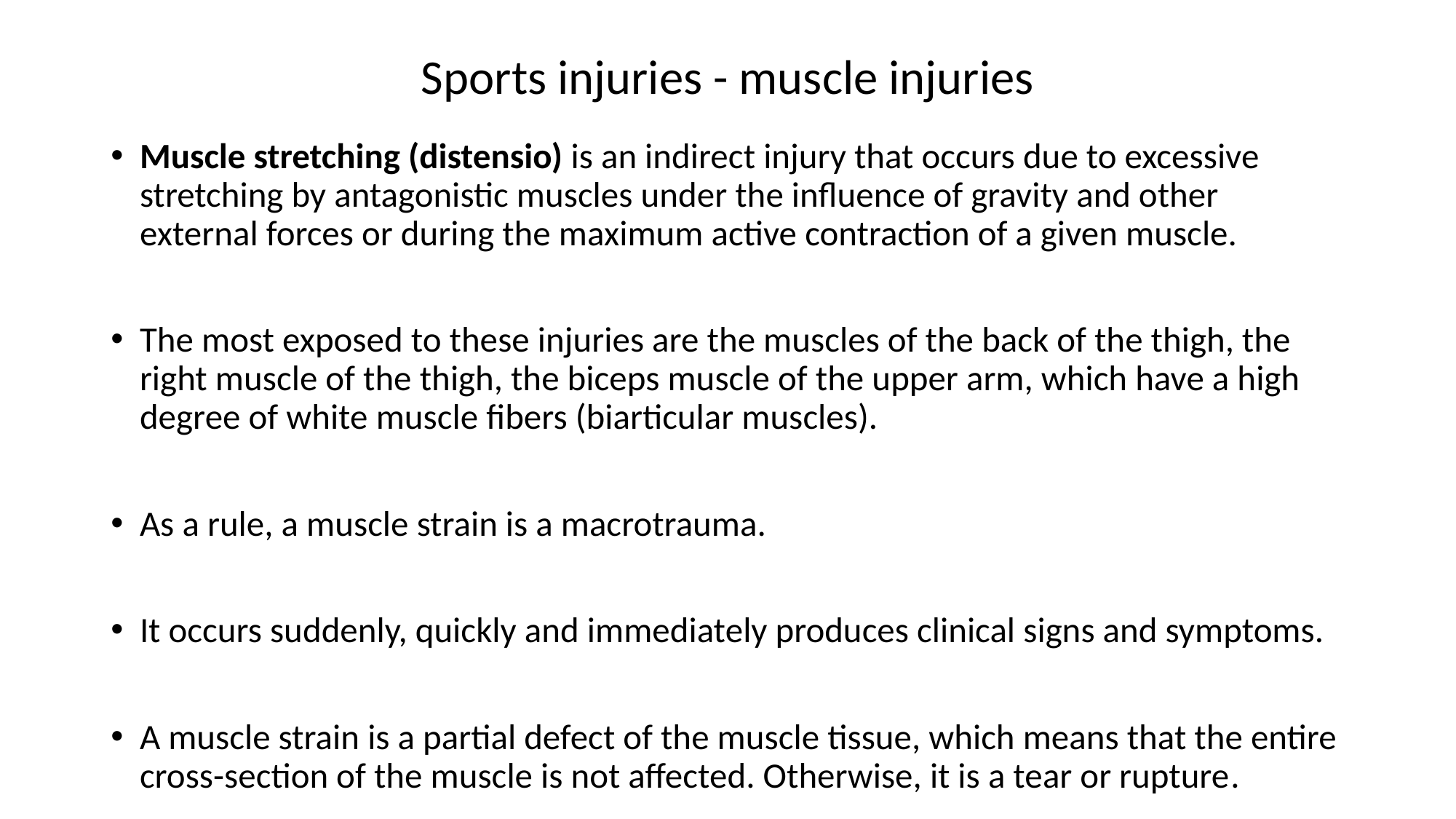

# Sports injuries - muscle injuries
Muscle stretching (distensio) is an indirect injury that occurs due to excessive stretching by antagonistic muscles under the influence of gravity and other external forces or during the maximum active contraction of a given muscle.

The most exposed to these injuries are the muscles of the back of the thigh, the right muscle of the thigh, the biceps muscle of the upper arm, which have a high degree of white muscle fibers (biarticular muscles).

As a rule, a muscle strain is a macrotrauma.

It occurs suddenly, quickly and immediately produces clinical signs and symptoms.

A muscle strain is a partial defect of the muscle tissue, which means that the entire cross-section of the muscle is not affected. Otherwise, it is a tear or rupture.